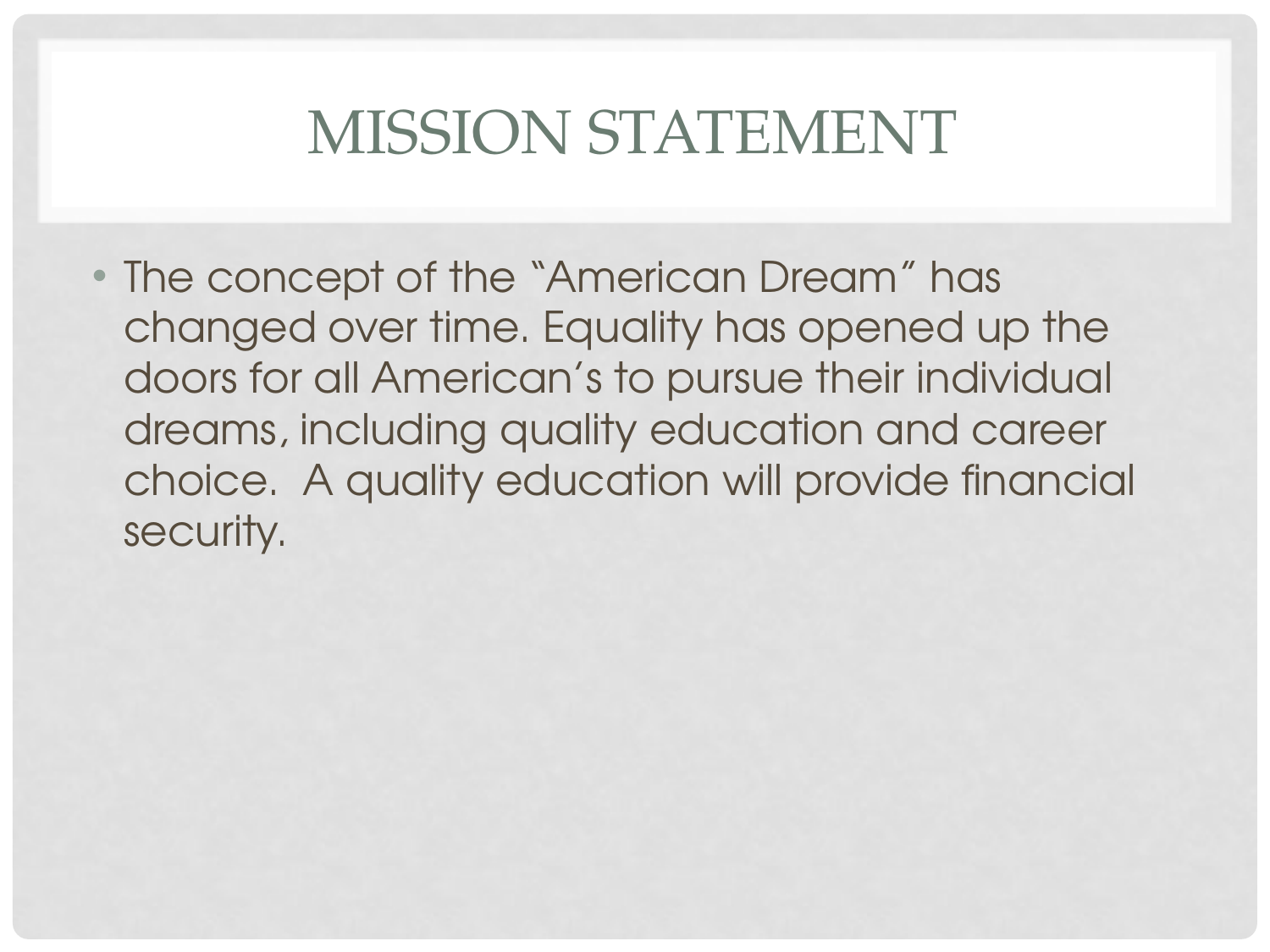

# Mission Statement
The concept of the “American Dream” has changed over time. Equality has opened up the doors for all American’s to pursue their individual dreams, including quality education and career choice.  A quality education will provide financial security.